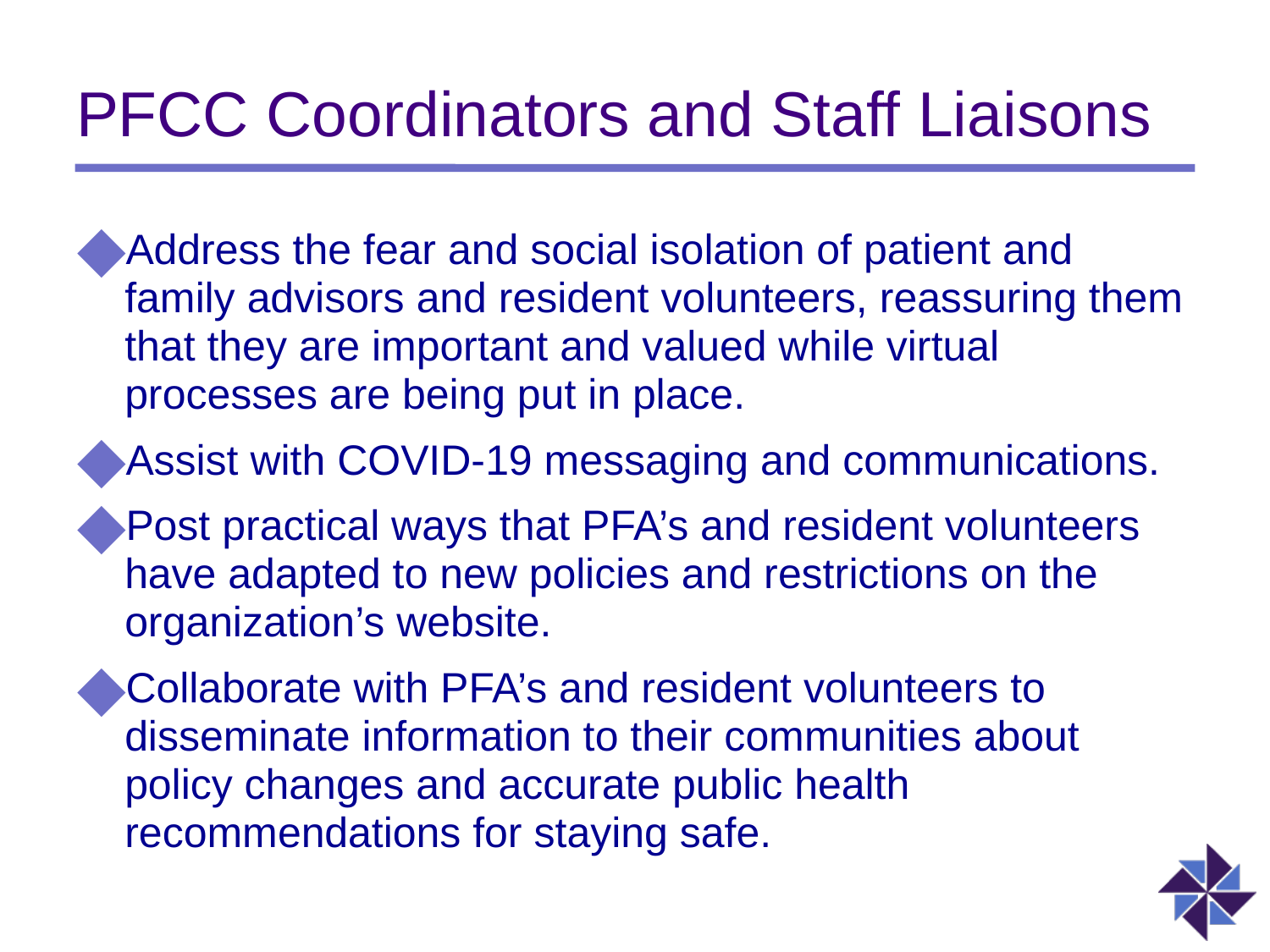

# PFCC Coordinators and Staff Liaisons

Address the fear and social isolation of patient and family advisors and resident volunteers, reassuring them that they are important and valued while virtual processes are being put in place.
Assist with COVID-19 messaging and communications.
Post practical ways that PFA’s and resident volunteers have adapted to new policies and restrictions on the organization’s website.
Collaborate with PFA’s and resident volunteers to disseminate information to their communities about policy changes and accurate public health recommendations for staying safe.